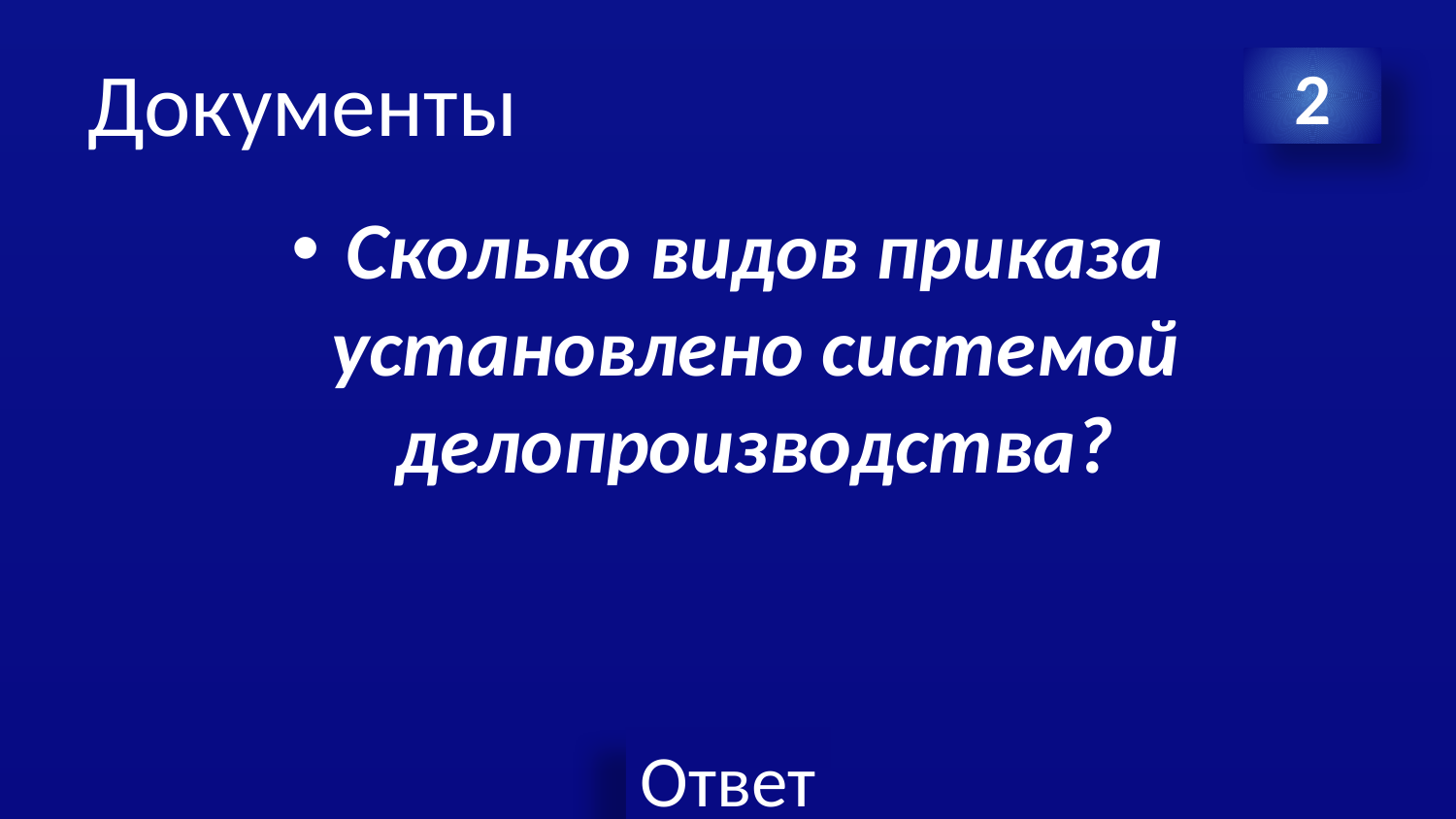

# Документы
2
Сколько видов приказа установлено системой делопроизводства?